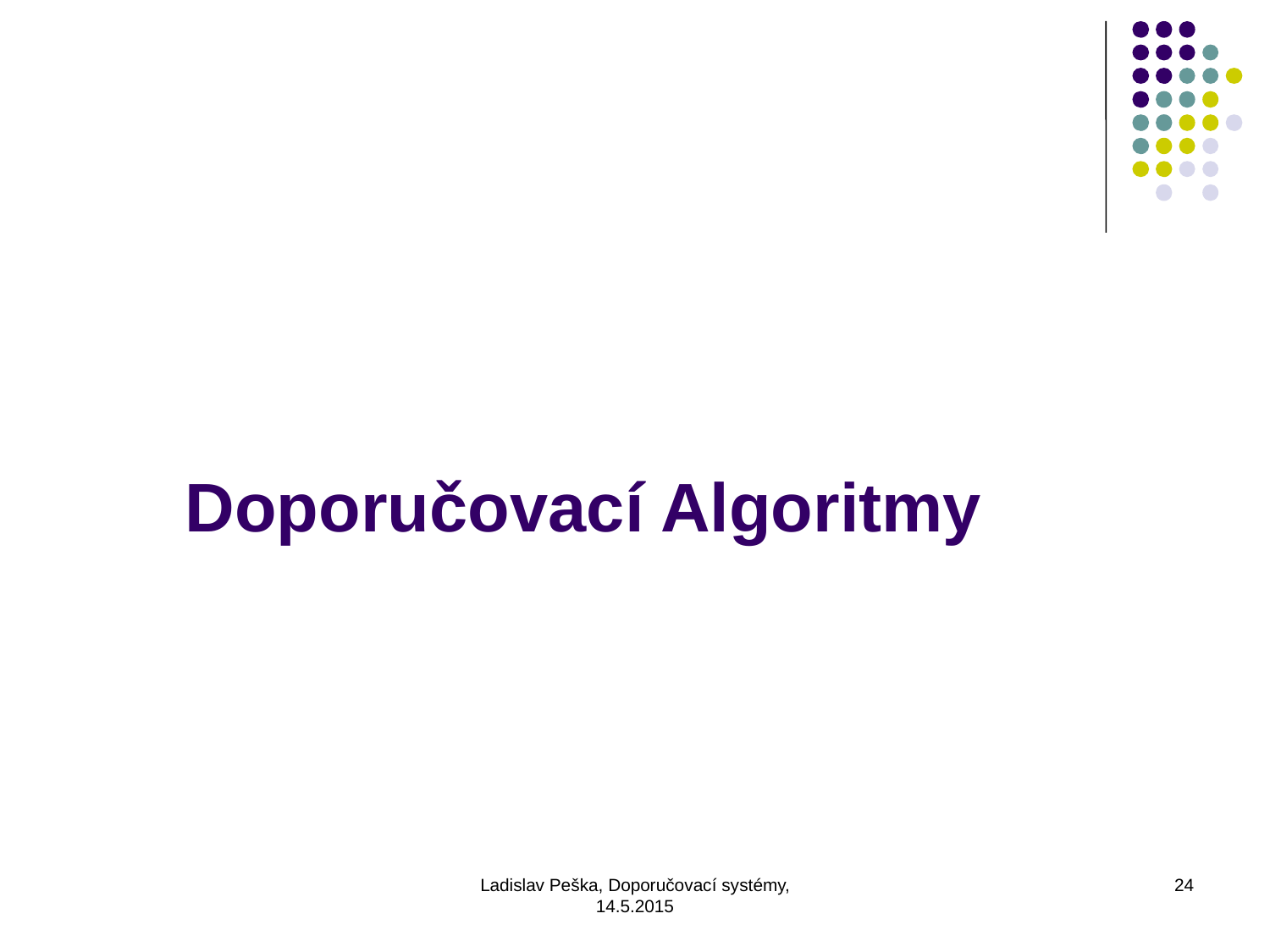

# Doporučovací Algoritmy
Ladislav Peška, Doporučovací systémy, 14.5.2015
24